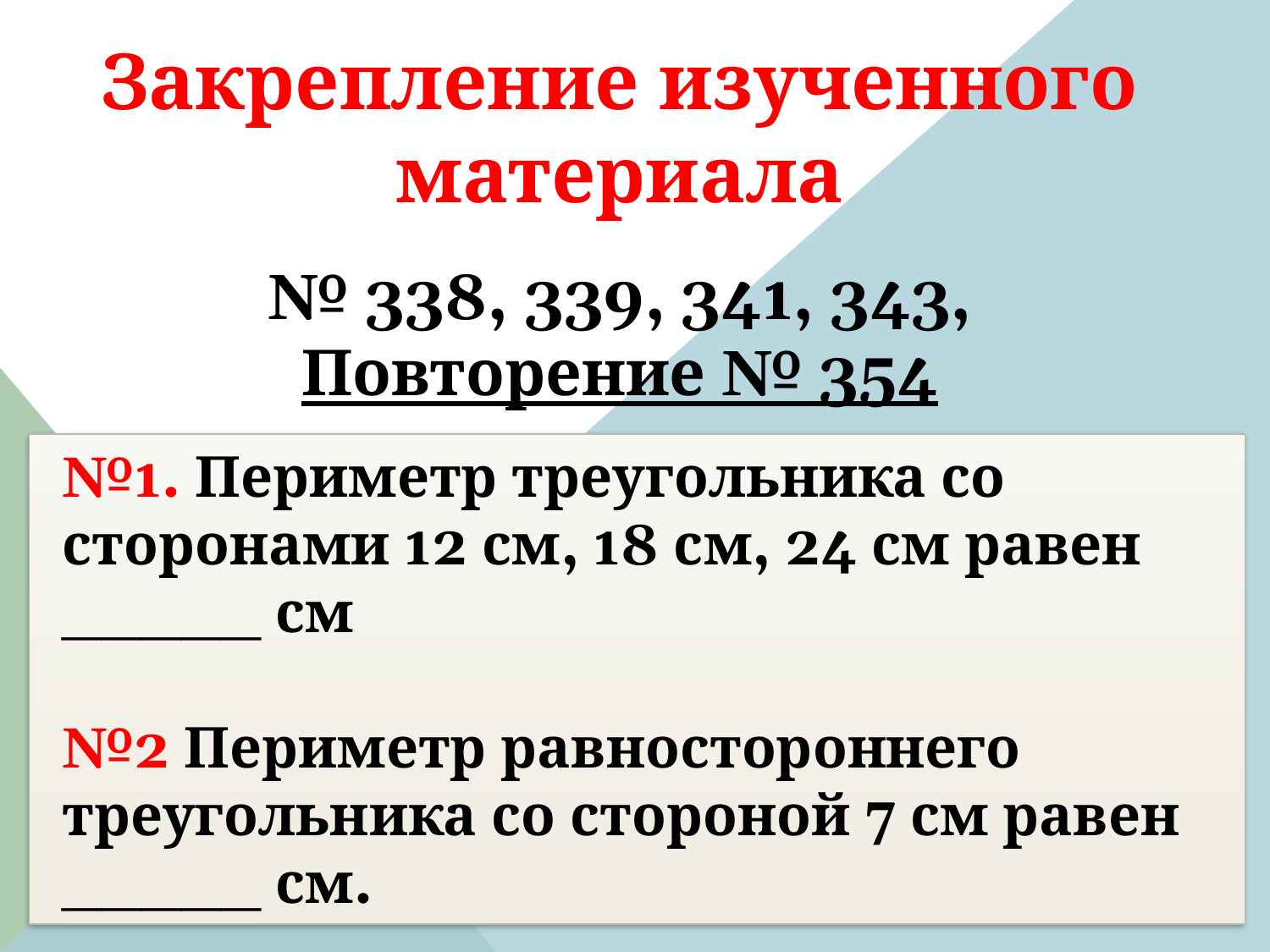

Закрепление изученного материала
№ 338, 339, 341, 343,
Повторение № 354

№1. Периметр треугольника со сторонами 12 см, 18 см, 24 см равен _____ см

№2 Периметр равностороннего треугольника со стороной 7 см равен _____ см.